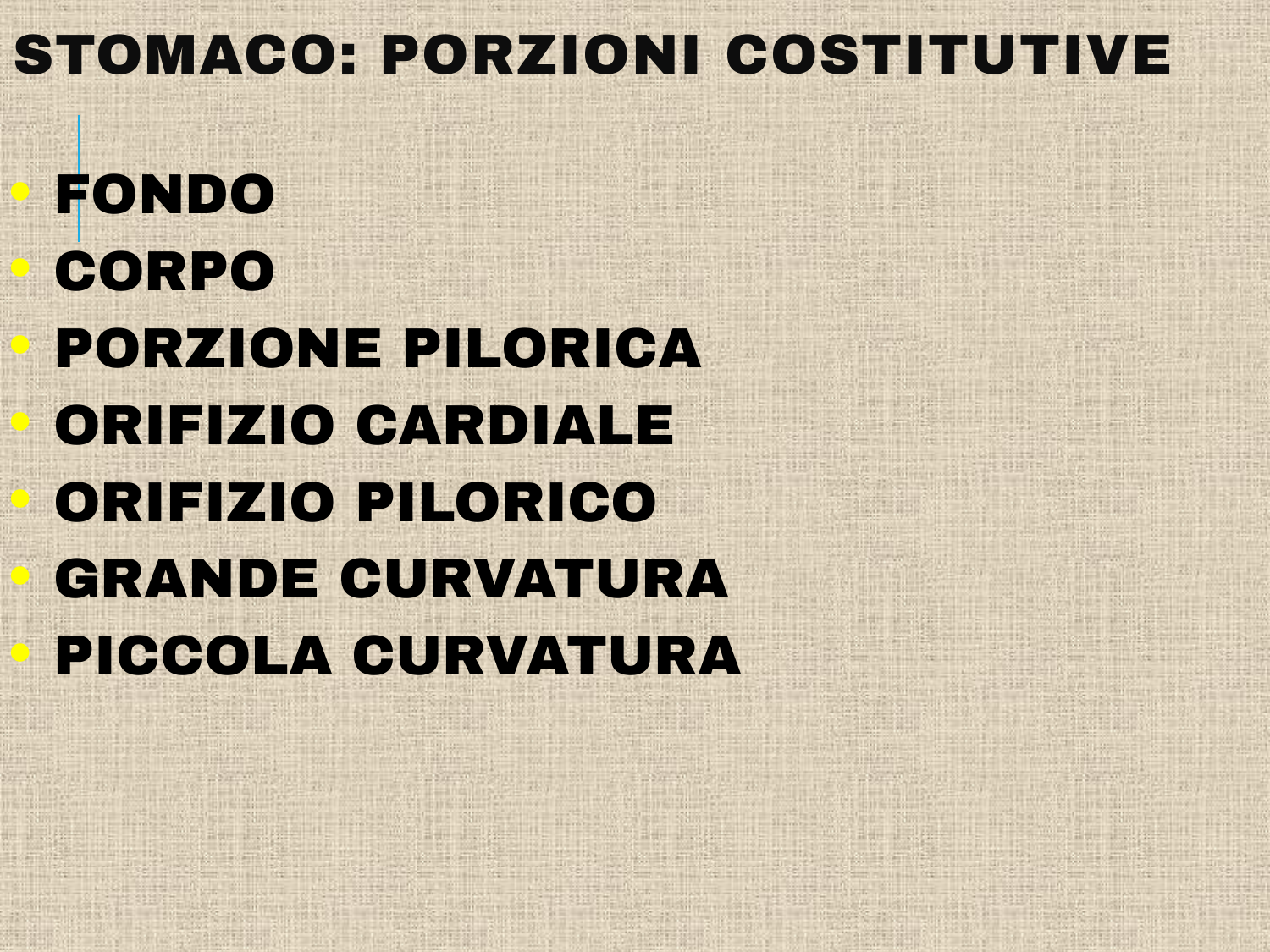

# STOMACO: PORZIONI COSTITUTIVE
FONDO
CORPO
PORZIONE PILORICA
ORIFIZIO CARDIALE
ORIFIZIO PILORICO
GRANDE CURVATURA
PICCOLA CURVATURA